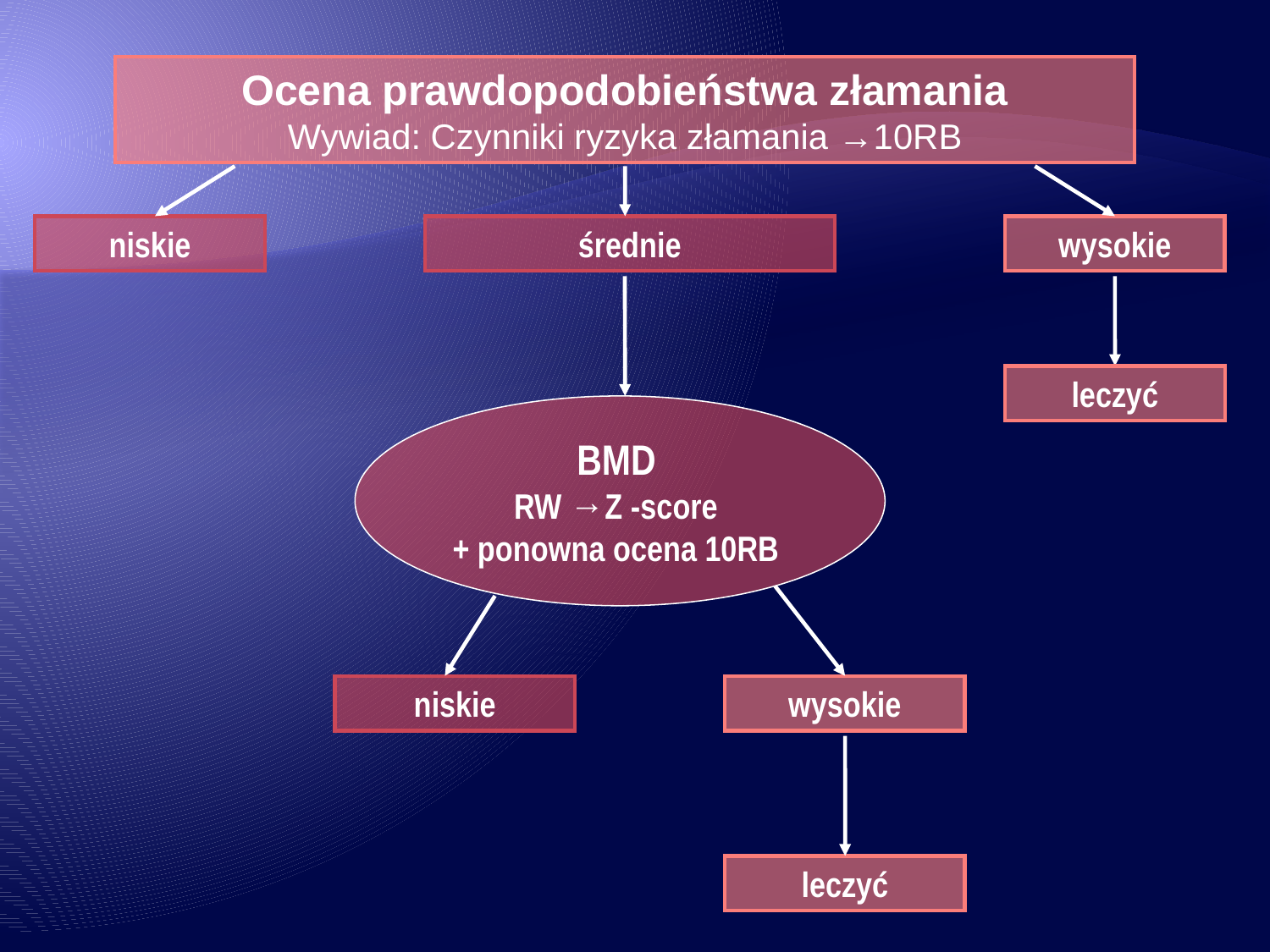

Ocena prawdopodobieństwa złamania
Wywiad: Czynniki ryzyka złamania →10RB

niskie
średnie
wysokie

leczyć
BMD
RW →Z -score
+ ponowna ocena 10RB

niskie
wysokie

leczyć